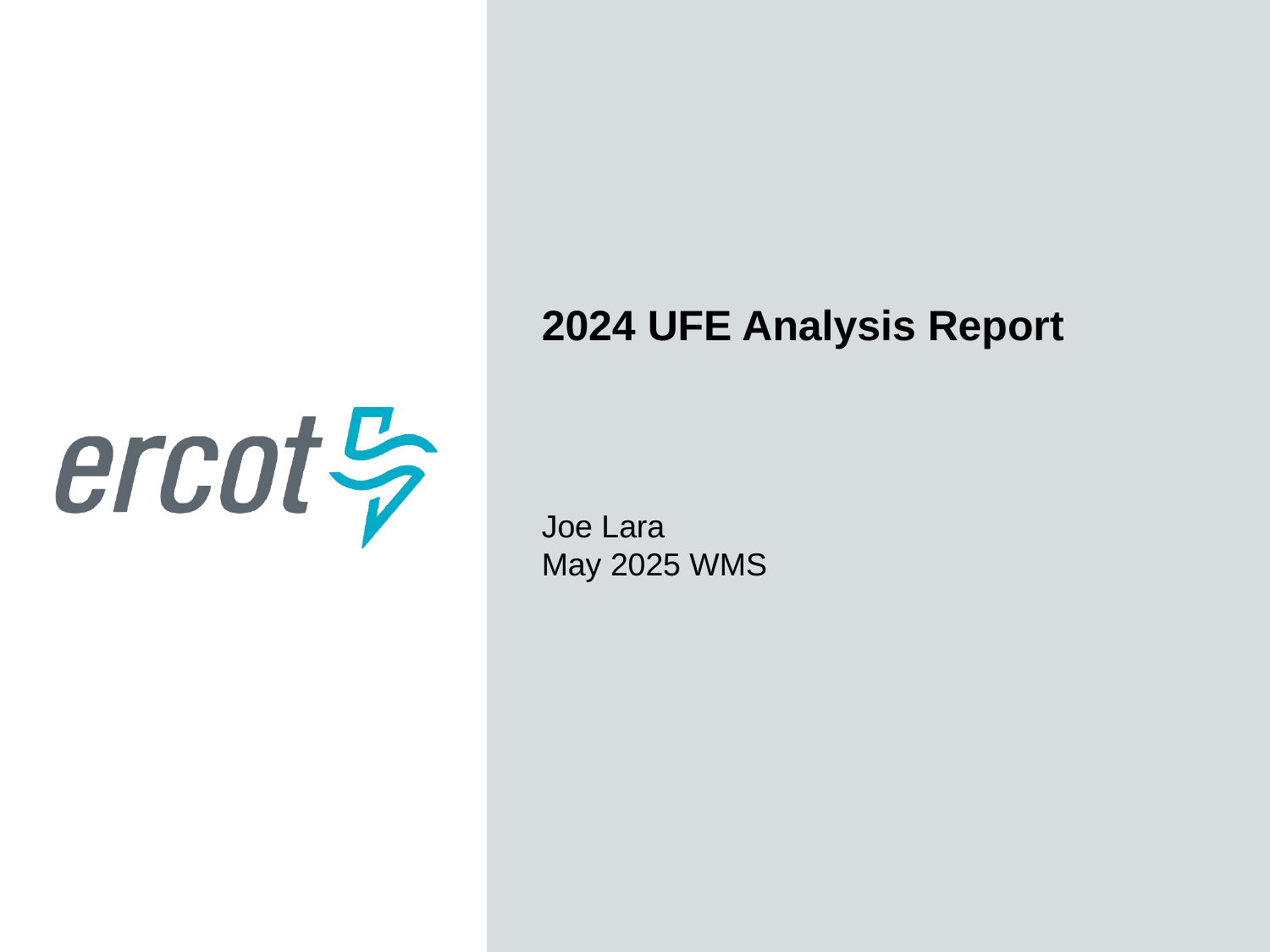

2024 UFE Analysis Report

Joe Lara
May 2025 WMS